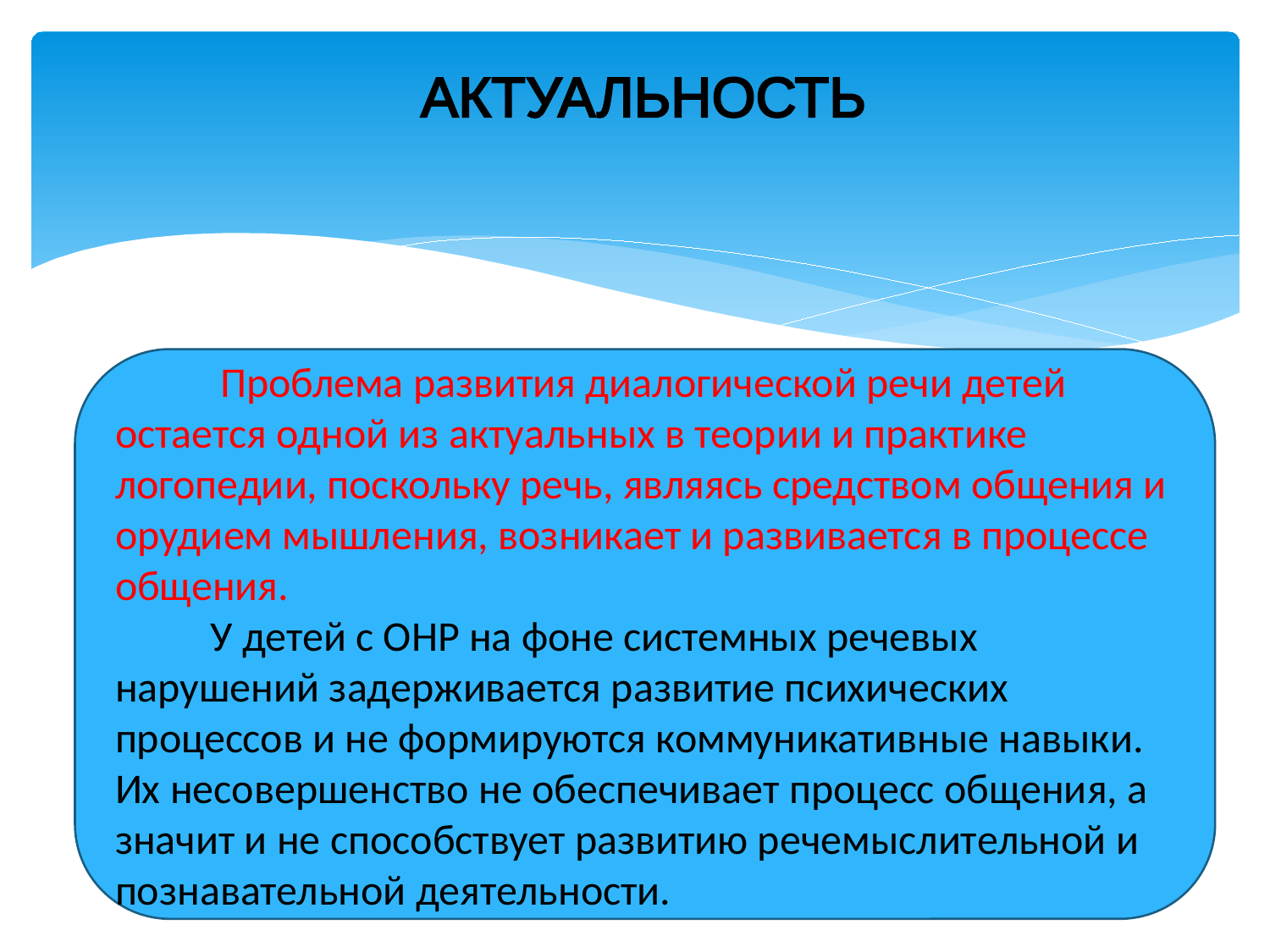

# АКТУАЛЬНОСТЬ

           Проблема развития диалогической речи детей остается одной из актуальных в теории и практике логопедии, поскольку речь, являясь средством общения и орудием мышления, возникает и развивается в процессе общения.
          У детей с ОНР на фоне системных речевых нарушений задерживается развитие психических процессов и не формируются коммуникативные навыки. Их несовершенство не обеспечивает процесс общения, а значит и не способствует развитию речемыслительной и познавательной деятельности.